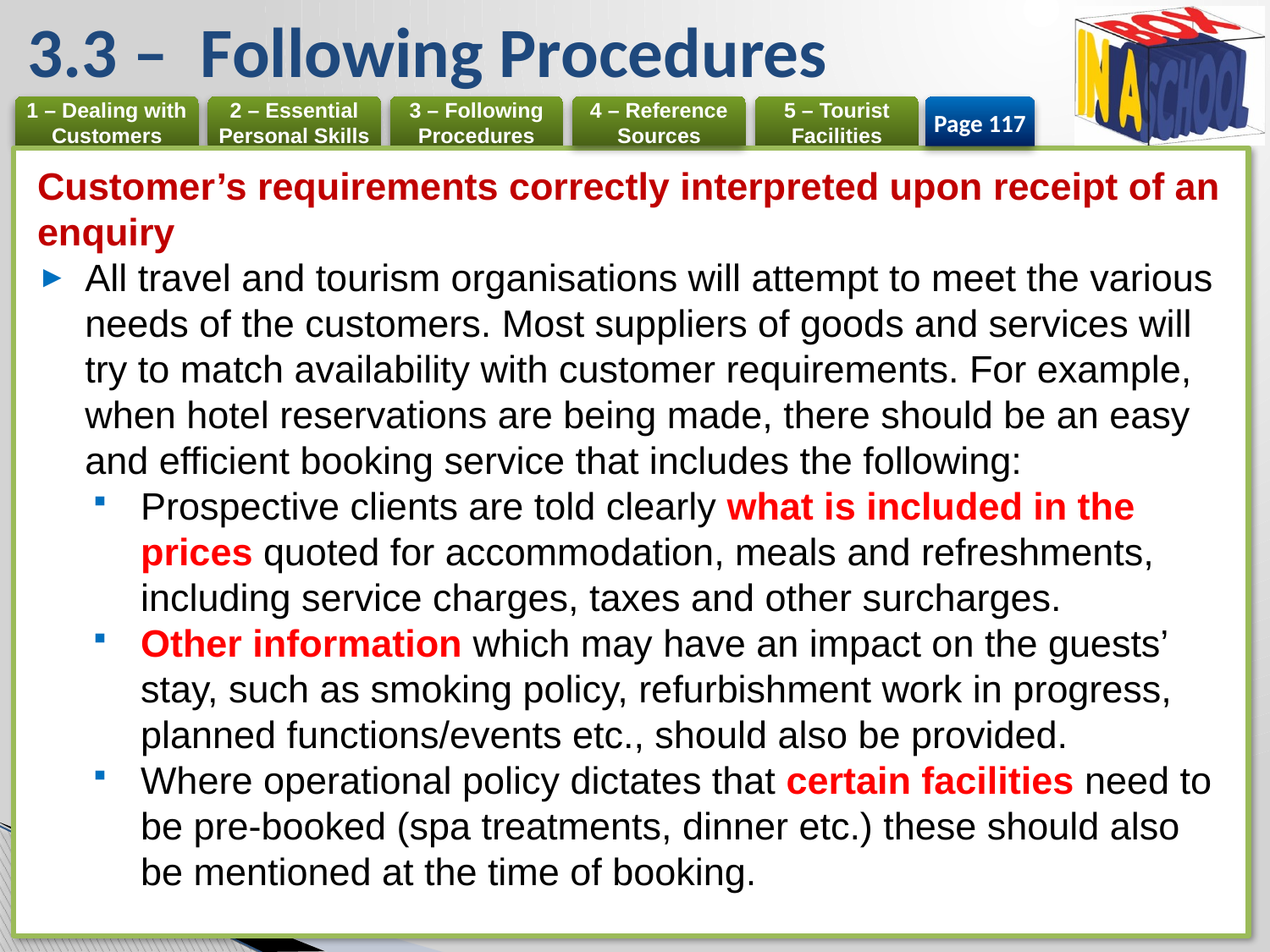

# 3.3 –  Following Procedures
Page 117
Customer’s requirements correctly interpreted upon receipt of an enquiry
All travel and tourism organisations will attempt to meet the various needs of the customers. Most suppliers of goods and services will try to match availability with customer requirements. For example, when hotel reservations are being made, there should be an easy and efficient booking service that includes the following:
Prospective clients are told clearly what is included in the prices quoted for accommodation, meals and refreshments, including service charges, taxes and other surcharges.
Other information which may have an impact on the guests’ stay, such as smoking policy, refurbishment work in progress, planned functions/events etc., should also be provided.
Where operational policy dictates that certain facilities need to be pre-booked (spa treatments, dinner etc.) these should also be mentioned at the time of booking.